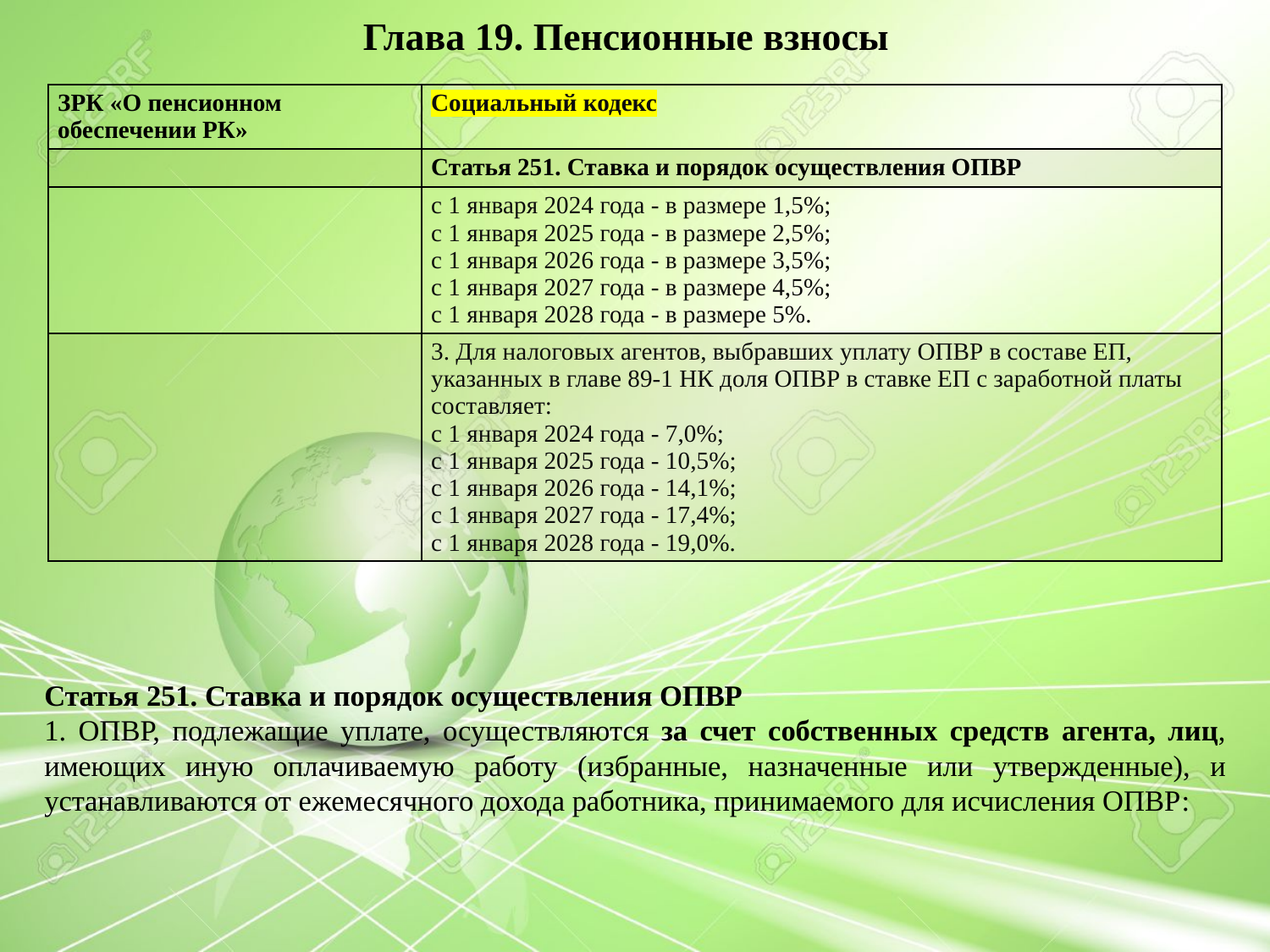

Глава 19. Пенсионные взносы
| ЗРК «О пенсионном обеспечении РК» | Социальный кодекс |
| --- | --- |
|  | Статья 251. Ставка и порядок осуществления ОПВР |
|  | с 1 января 2024 года - в размере 1,5%; с 1 января 2025 года - в размере 2,5%; с 1 января 2026 года - в размере 3,5%; с 1 января 2027 года - в размере 4,5%; с 1 января 2028 года - в размере 5%. |
|  | 3. Для налоговых агентов, выбравших уплату ОПВР в составе ЕП, указанных в главе 89-1 НК доля ОПВР в ставке ЕП с заработной платы составляет: с 1 января 2024 года - 7,0%; с 1 января 2025 года - 10,5%; с 1 января 2026 года - 14,1%; с 1 января 2027 года - 17,4%; с 1 января 2028 года - 19,0%. |
Статья 251. Ставка и порядок осуществления ОПВР
1. ОПВР, подлежащие уплате, осуществляются за счет собственных средств агента, лиц, имеющих иную оплачиваемую работу (избранные, назначенные или утвержденные), и устанавливаются от ежемесячного дохода работника, принимаемого для исчисления ОПВР: